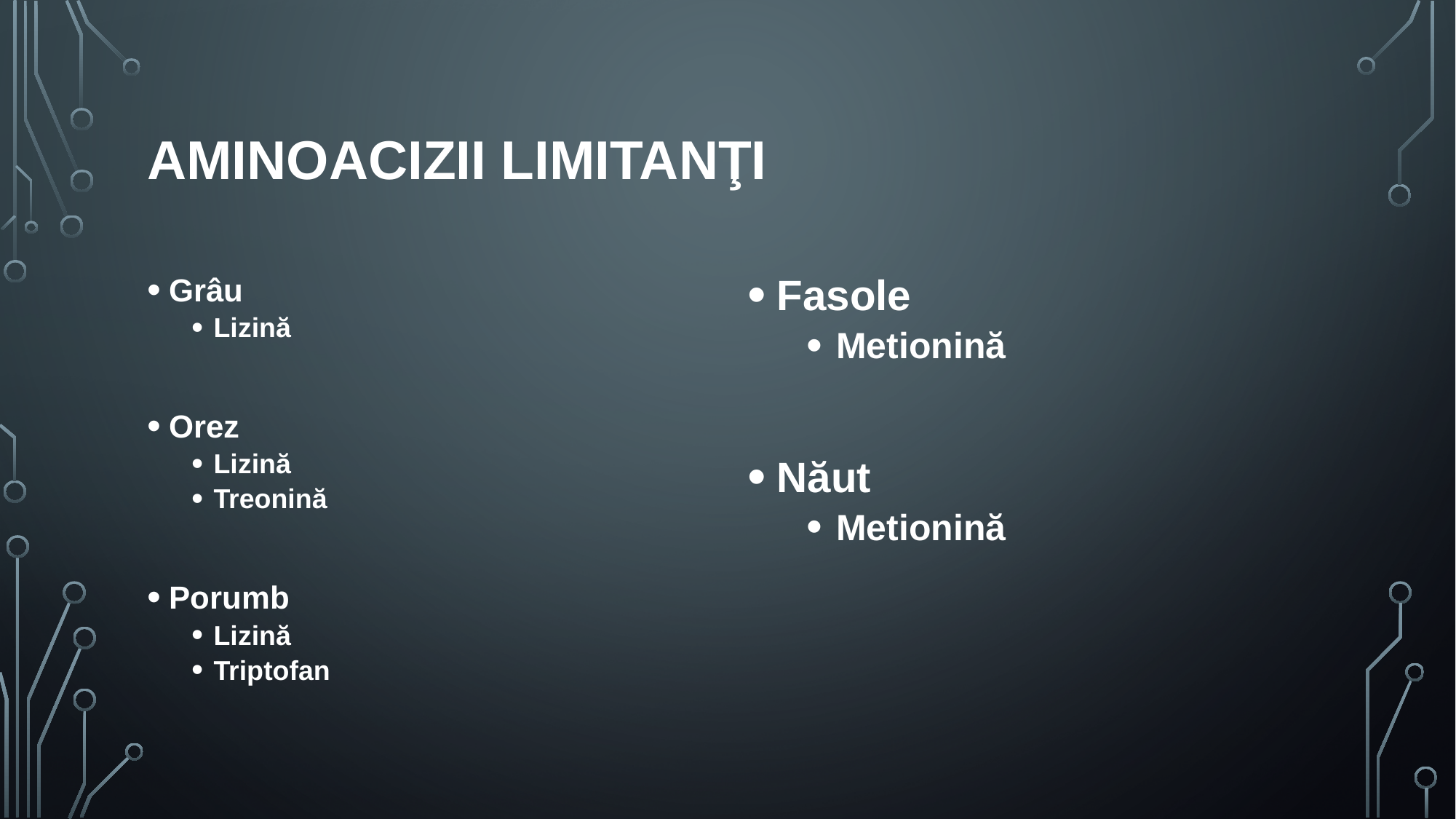

# Aminoacizii limitanţi
Grâu
Lizină

Orez
Lizină
Treonină

Porumb
Lizină
Triptofan

Fasole
Metionină

Năut
Metionină